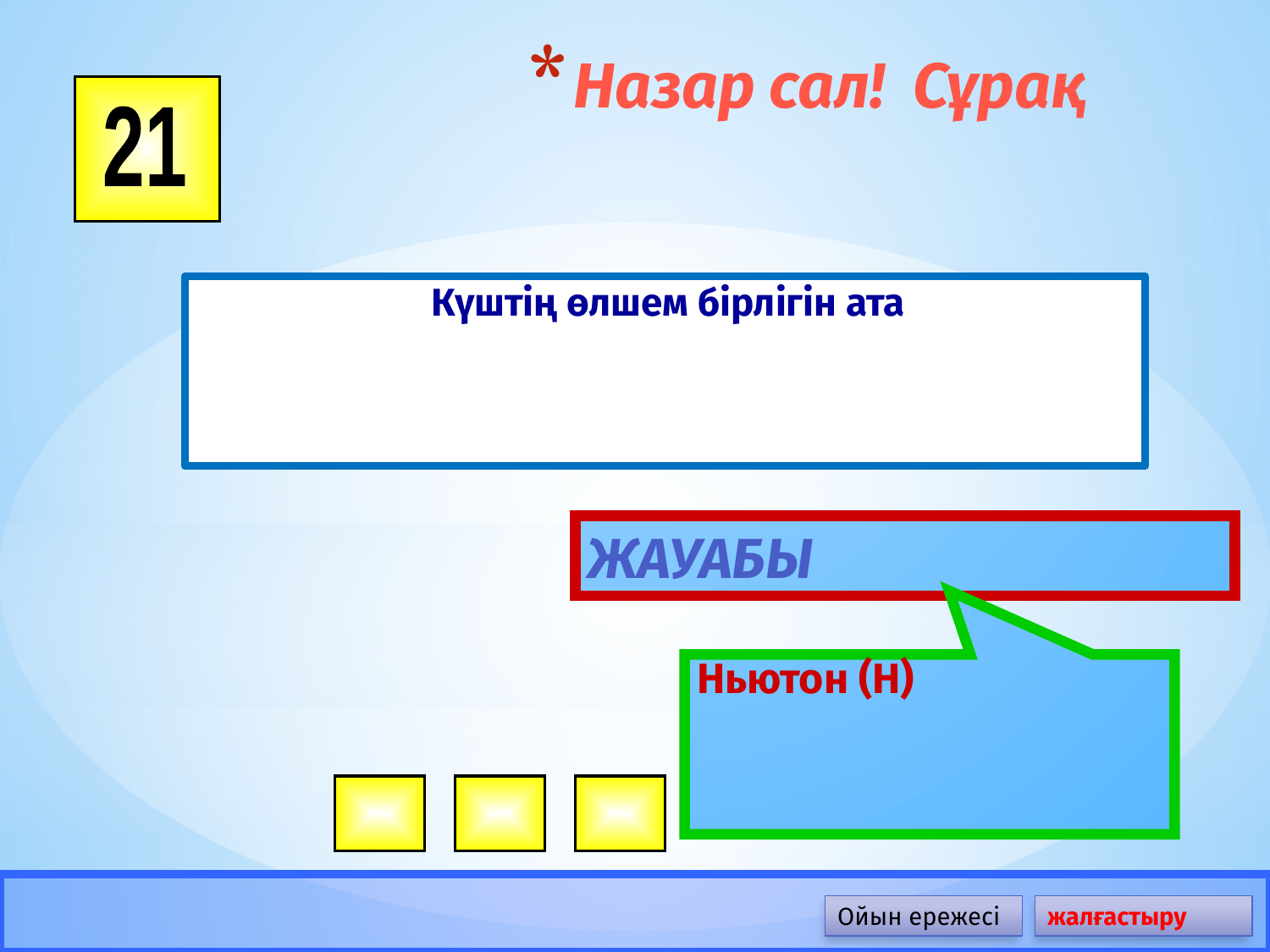

# Назар сал!  Сұрақ

21
Күштің өлшем бірлігін ата
Жауабы
Ньютон (Н)

Ойын ережесі
жалғастыру